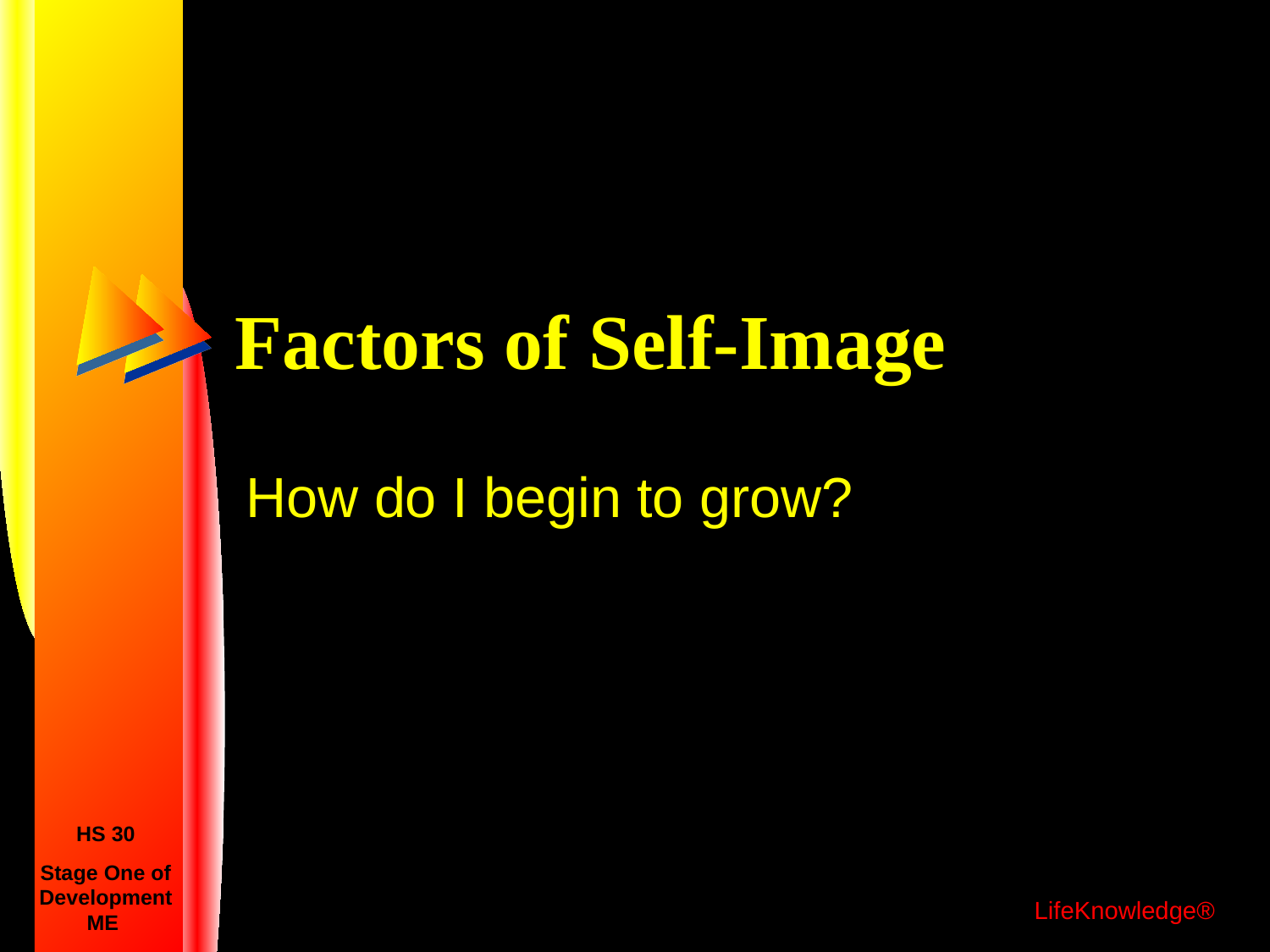

# Factors of Self-Image
How do I begin to grow?

HS 30
Stage One of Development
ME
LifeKnowledge®